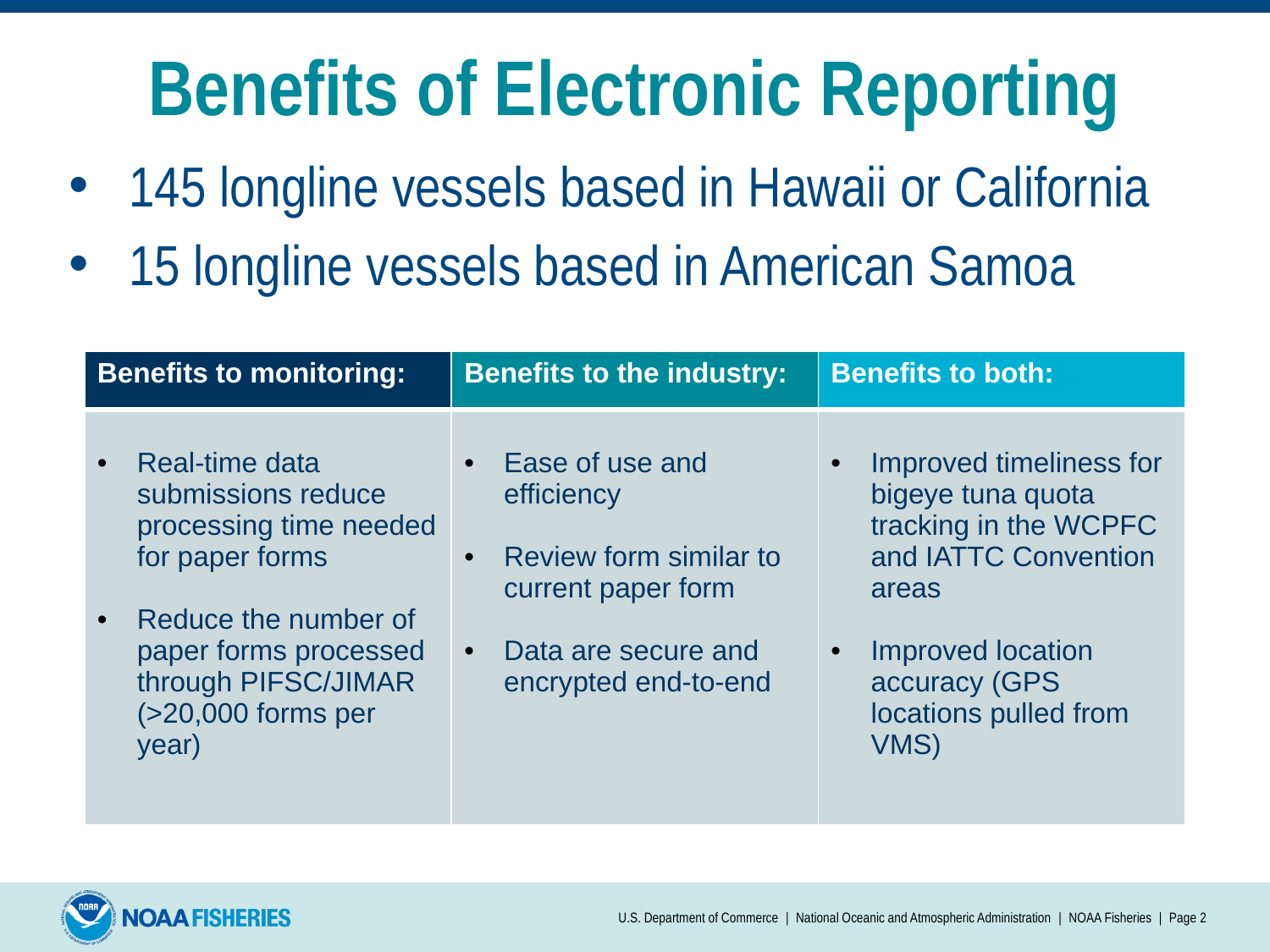

# Benefits of Electronic Reporting
145 longline vessels based in Hawaii or California
15 longline vessels based in American Samoa
| Benefits to monitoring: | Benefits to the industry: | Benefits to both: |
| --- | --- | --- |
| Real-time data submissions reduce processing time needed for paper forms Reduce the number of paper forms processed through PIFSC/JIMAR (>20,000 forms per year) | Ease of use and efficiency Review form similar to current paper form Data are secure and encrypted end-to-end | Improved timeliness for bigeye tuna quota tracking in the WCPFC and IATTC Convention areas Improved location accuracy (GPS locations pulled from VMS) |
U.S. Department of Commerce | National Oceanic and Atmospheric Administration | NOAA Fisheries | Page 2